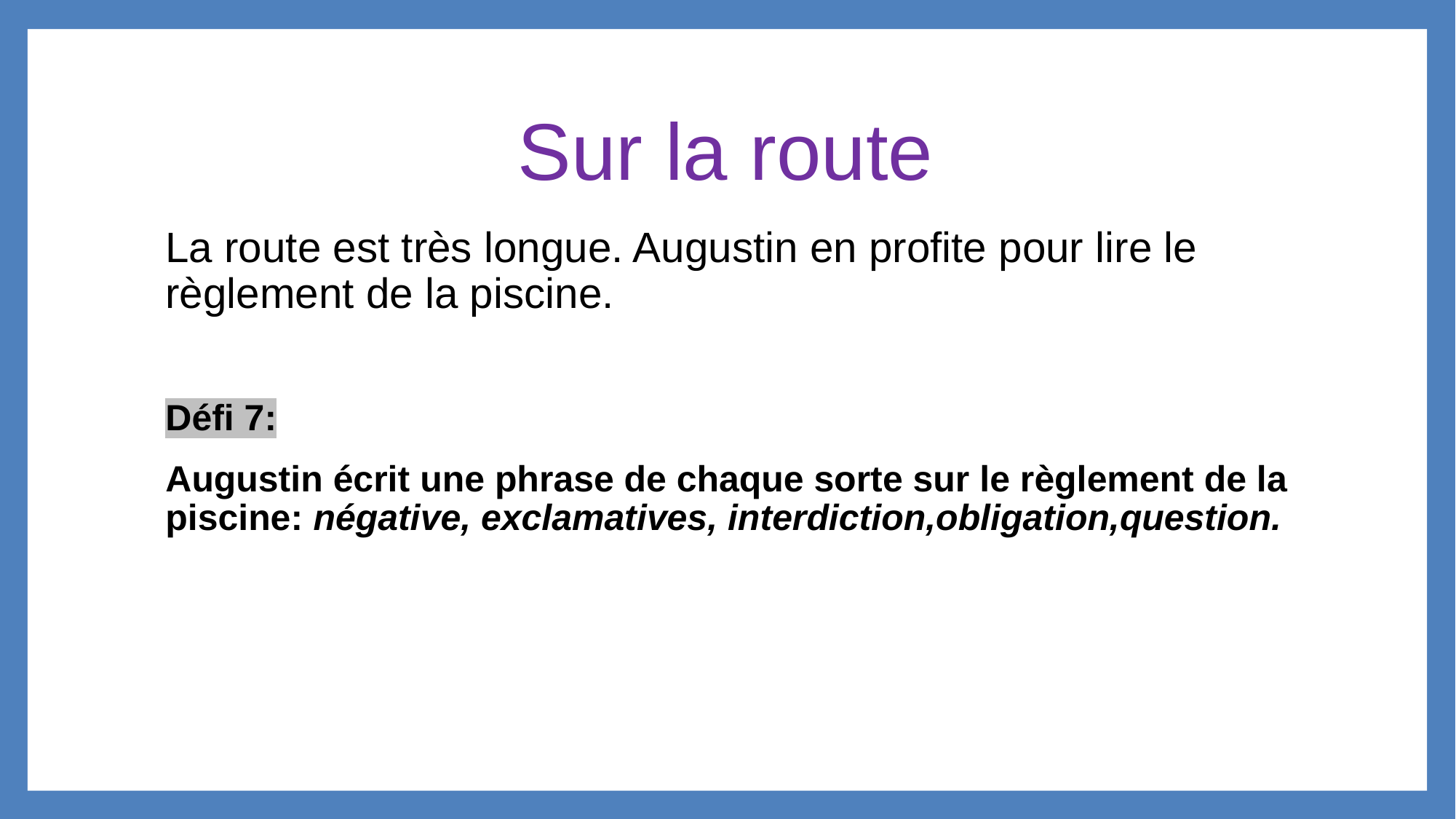

# Sur la route
La route est très longue. Augustin en profite pour lire le règlement de la piscine.

Défi 7:
Augustin écrit une phrase de chaque sorte sur le règlement de la piscine: négative, exclamatives, interdiction,obligation,question.